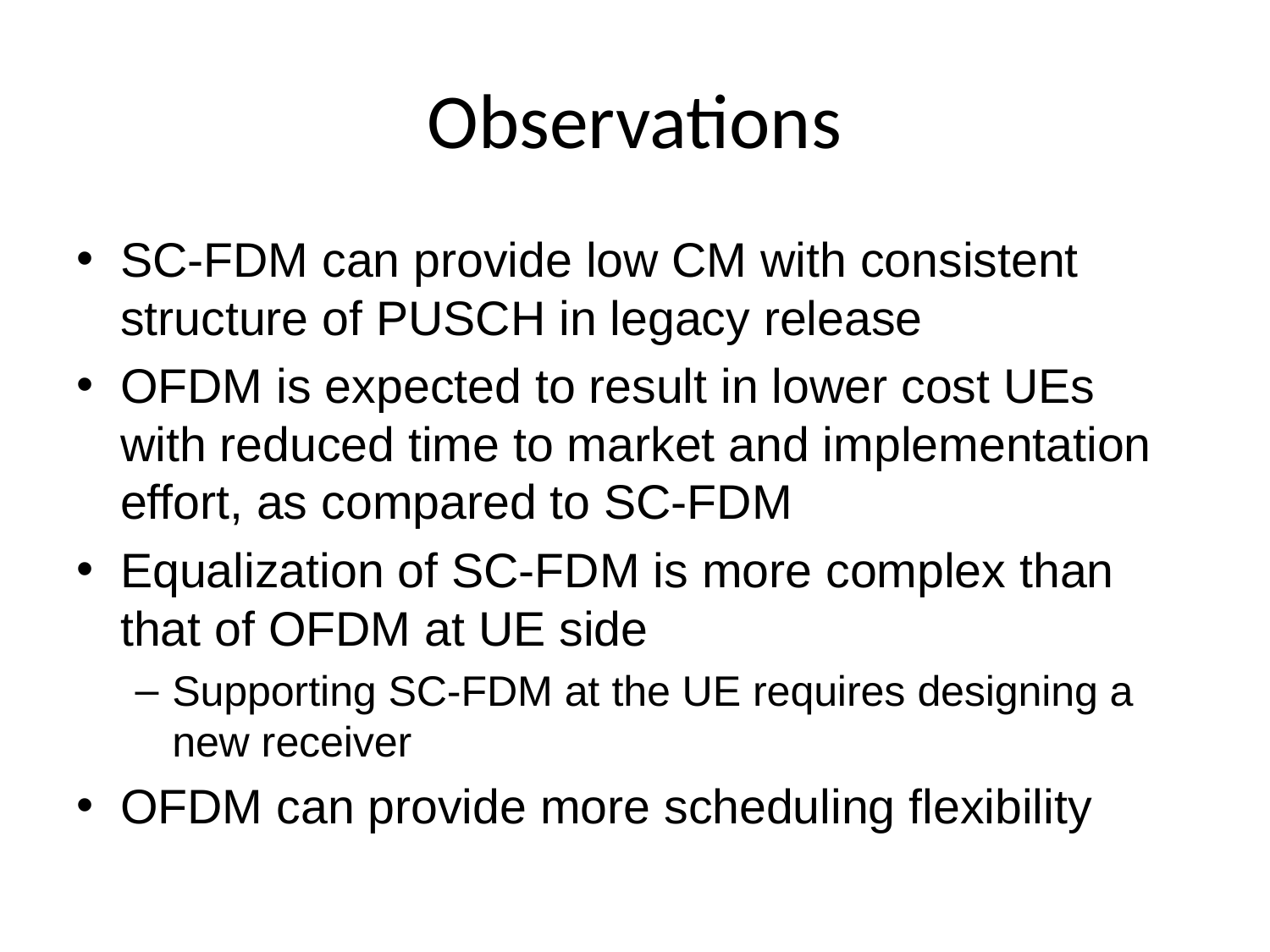

# Observations
SC-FDM can provide low CM with consistent structure of PUSCH in legacy release
OFDM is expected to result in lower cost UEs with reduced time to market and implementation effort, as compared to SC-FDM
Equalization of SC-FDM is more complex than that of OFDM at UE side
Supporting SC-FDM at the UE requires designing a new receiver
OFDM can provide more scheduling flexibility